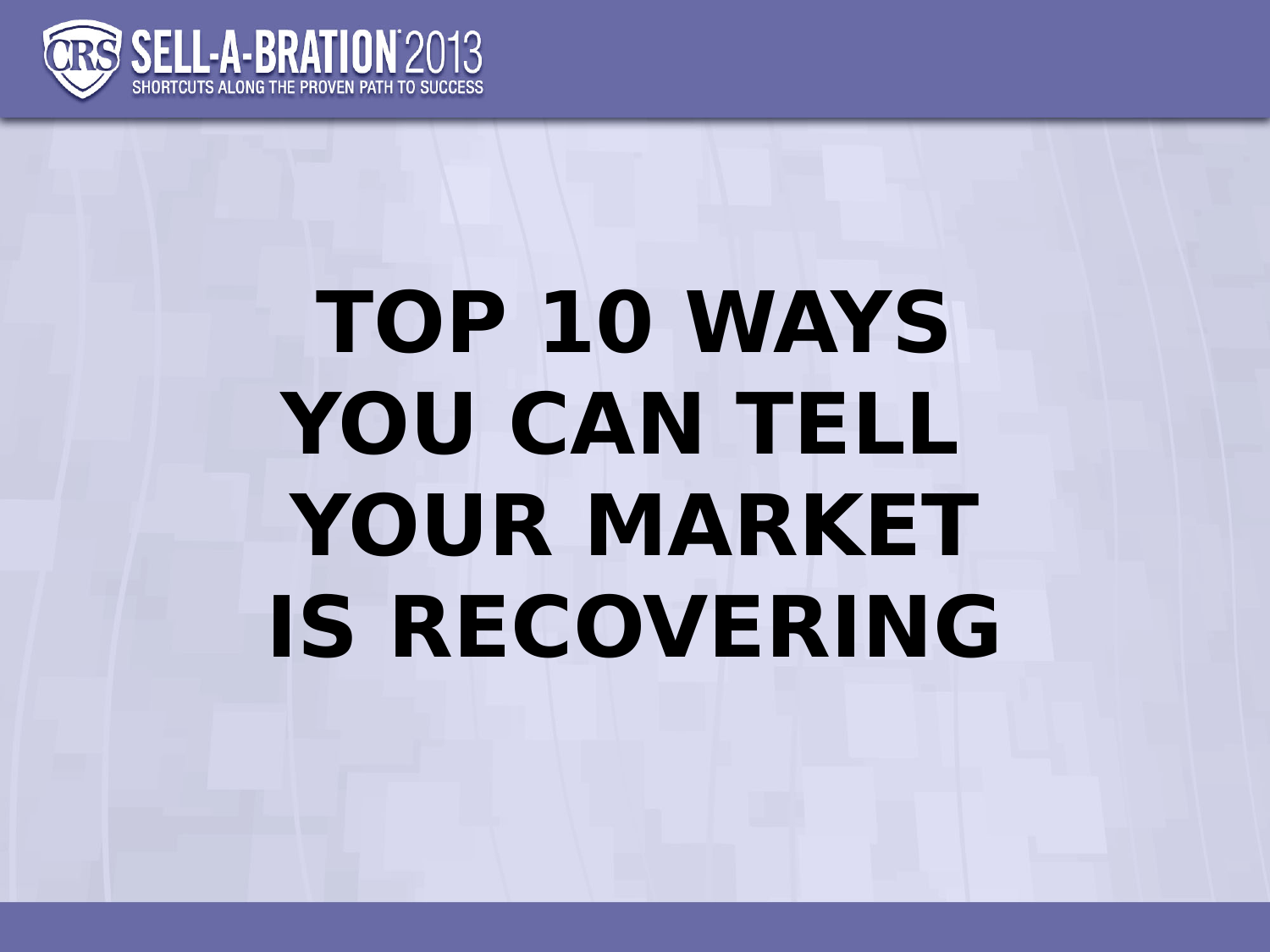

TOP 10 WAYS
YOU CAN TELL
YOUR MARKET
IS RECOVERING